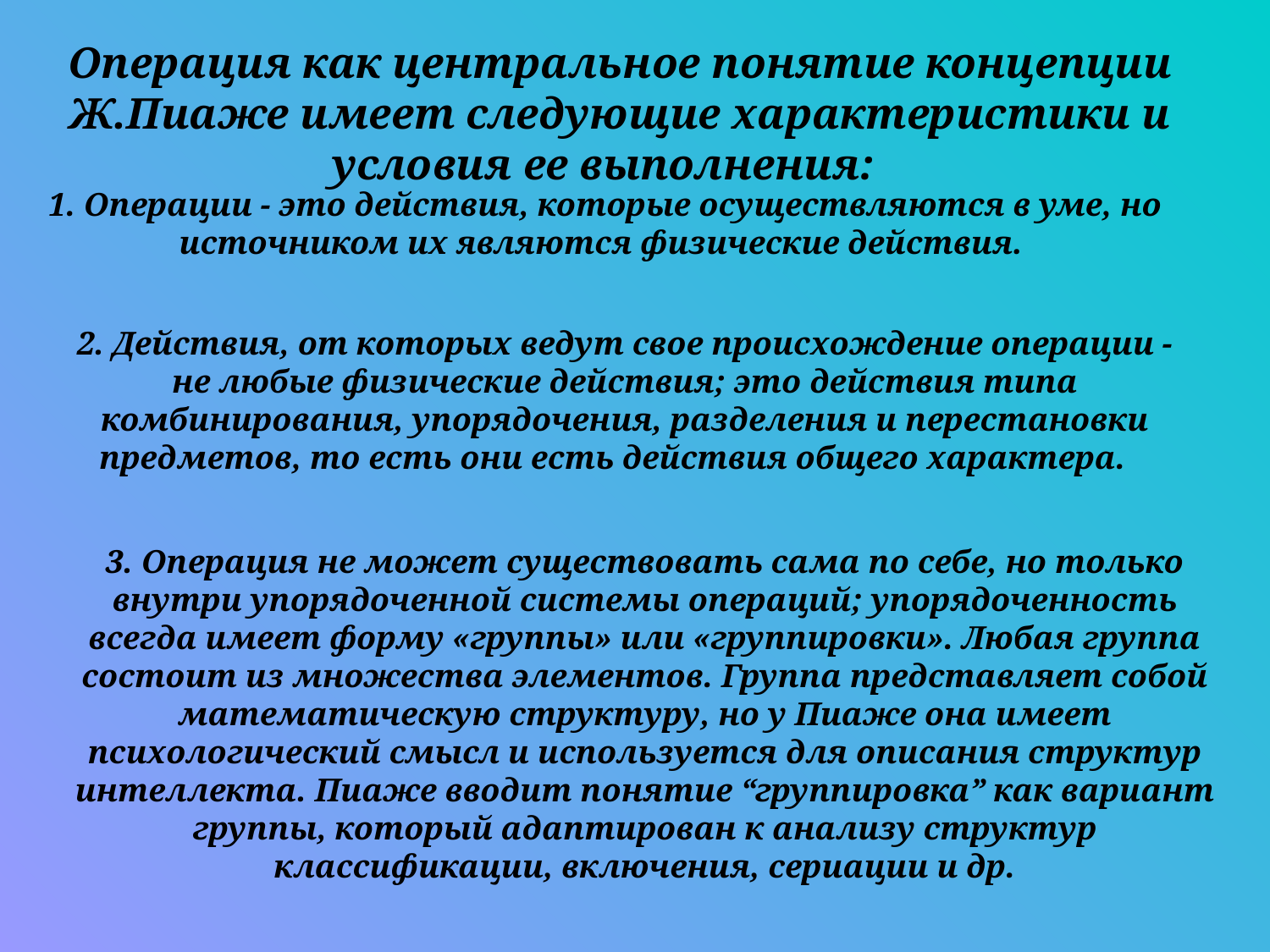

Операция как центральное понятие концепции Ж.Пиаже имеет следующие характеристики и условия ее выполнения:
1. Операции - это действия, которые осуществляются в уме, но источником их являются физические действия.
2. Действия, от которых ведут свое происхождение операции - не любые физические действия; это действия типа комбинирования, упорядочения, разделения и перестановки предметов, то есть они есть действия общего характера.
3. Операция не может существовать сама по себе, но только внутри упорядоченной системы операций; упорядоченность всегда имеет форму «группы» или «группировки». Любая группа состоит из множества элементов. Группа представляет собой математическую структуру, но у Пиаже она имеет психологический смысл и используется для описания структур интеллекта. Пиаже вводит понятие “группировка” как вариант группы, который адаптирован к анализу структур классификации, включения, сериации и др.